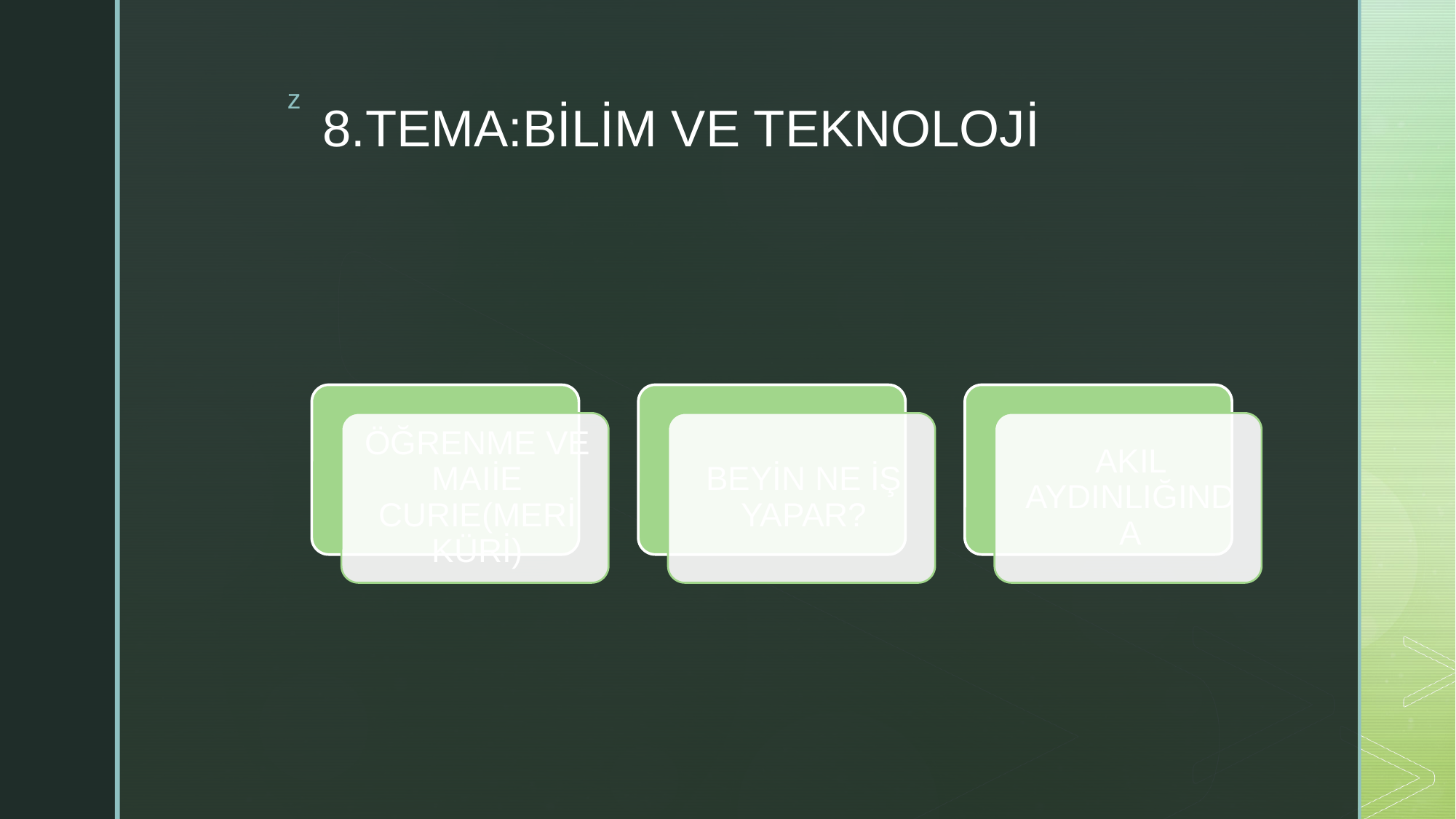

# 8.TEMA:BİLİM VE TEKNOLOJİ
ÖĞRENME VE MAIİE CURIE(MERİ KÜRİ)
BEYİN NE İŞ YAPAR?
AKIL AYDINLIĞINDA